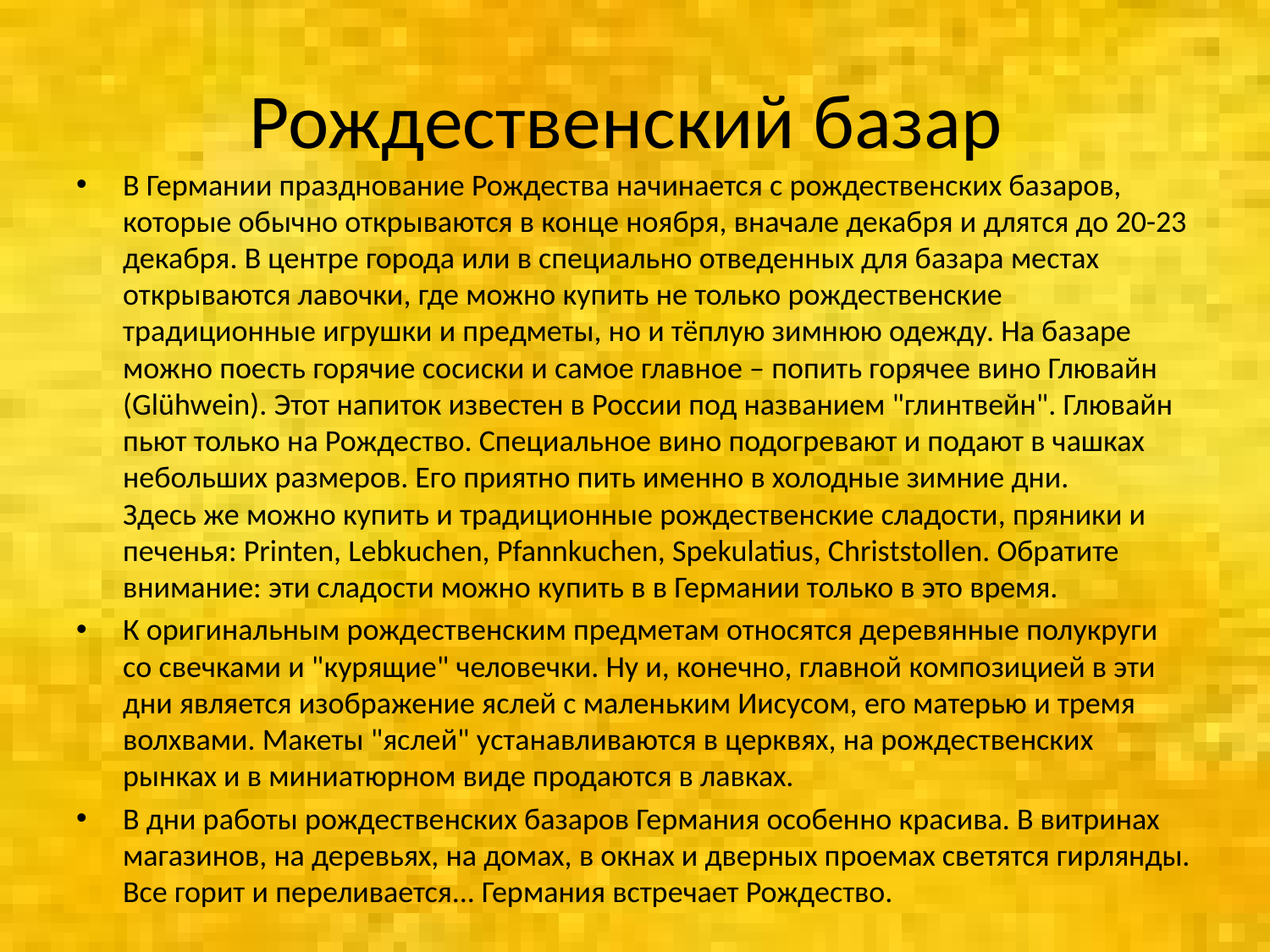

# Рождественский базар
В Германии празднование Рождества начинается с рождественских базаров, которые обычно открываются в конце ноября, вначале декабря и длятся до 20-23 декабря. В центре города или в специально отведенных для базара местах открываются лавочки, где можно купить не только рождественские традиционные игрушки и предметы, но и тёплую зимнюю одежду. На базаре можно поесть горячие сосиски и самое главное – попить горячее вино Глювайн (Glühwein). Этот напиток известен в России под названием "глинтвейн". Глювайн пьют только на Рождество. Специальное вино подогревают и подают в чашках небольших размеров. Его приятно пить именно в холодные зимние дни.
Здесь же можно купить и традиционные рождественские сладости, пряники и печенья: Printen, Lebkuchen, Pfannkuchen, Spekulatius, Christstollen. Обратите внимание: эти сладости можно купить в в Германии только в это время.
К оригинальным рождественским предметам относятся деревянные полукруги со свечками и "курящие" человечки. Ну и, конечно, главной композицией в эти дни является изображение яслей с маленьким Иисусом, его матерью и тремя волхвами. Макеты "яслей" устанавливаются в церквях, на рождественских рынках и в миниатюрном виде продаются в лавках.
В дни работы рождественских базаров Германия особенно красива. В витринах магазинов, на деревьях, на домах, в окнах и дверных проемах светятся гирлянды. Все горит и переливается... Германия встречает Рождество.